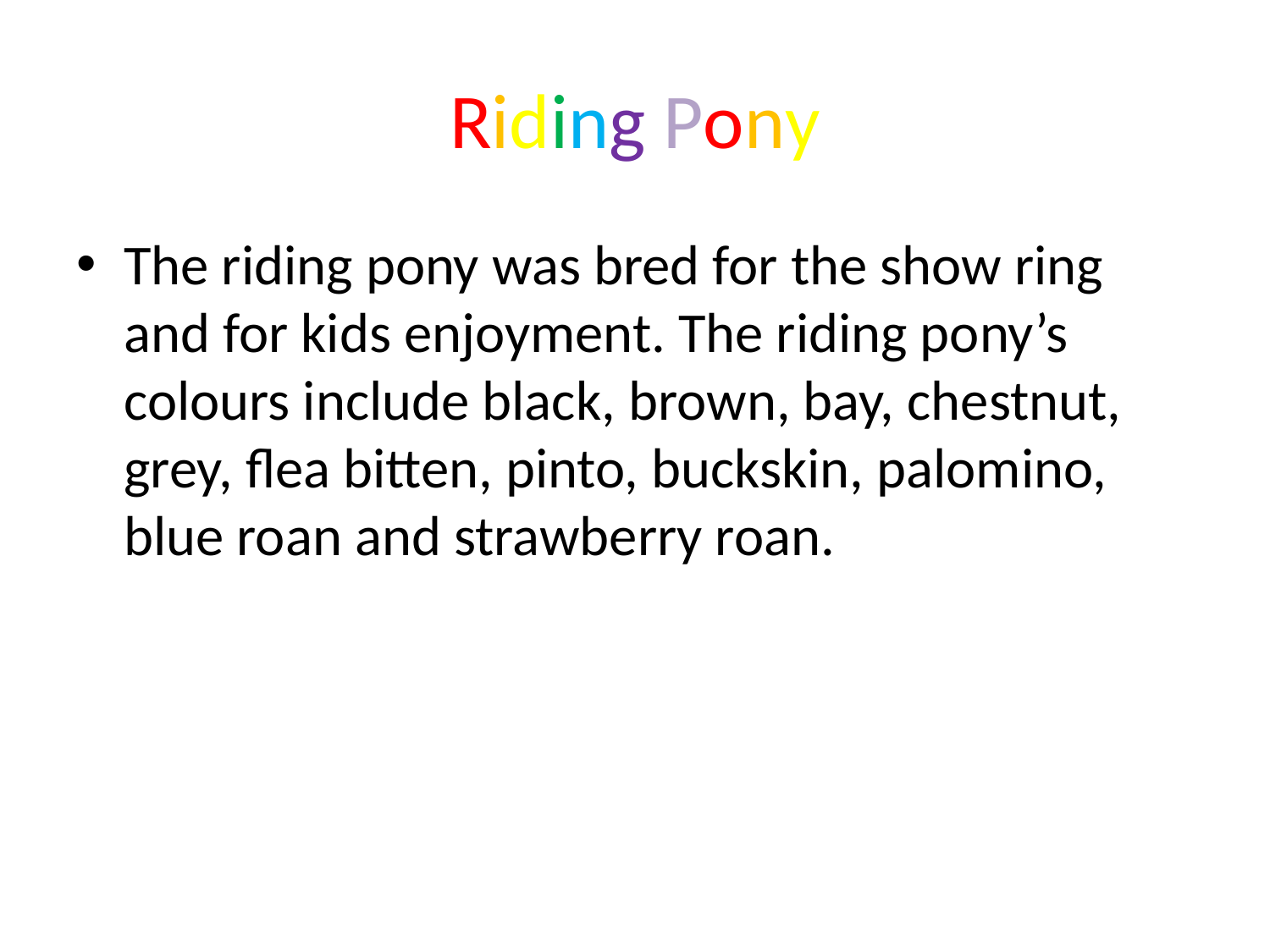

# Riding Pony
The riding pony was bred for the show ring and for kids enjoyment. The riding pony’s colours include black, brown, bay, chestnut, grey, flea bitten, pinto, buckskin, palomino, blue roan and strawberry roan.